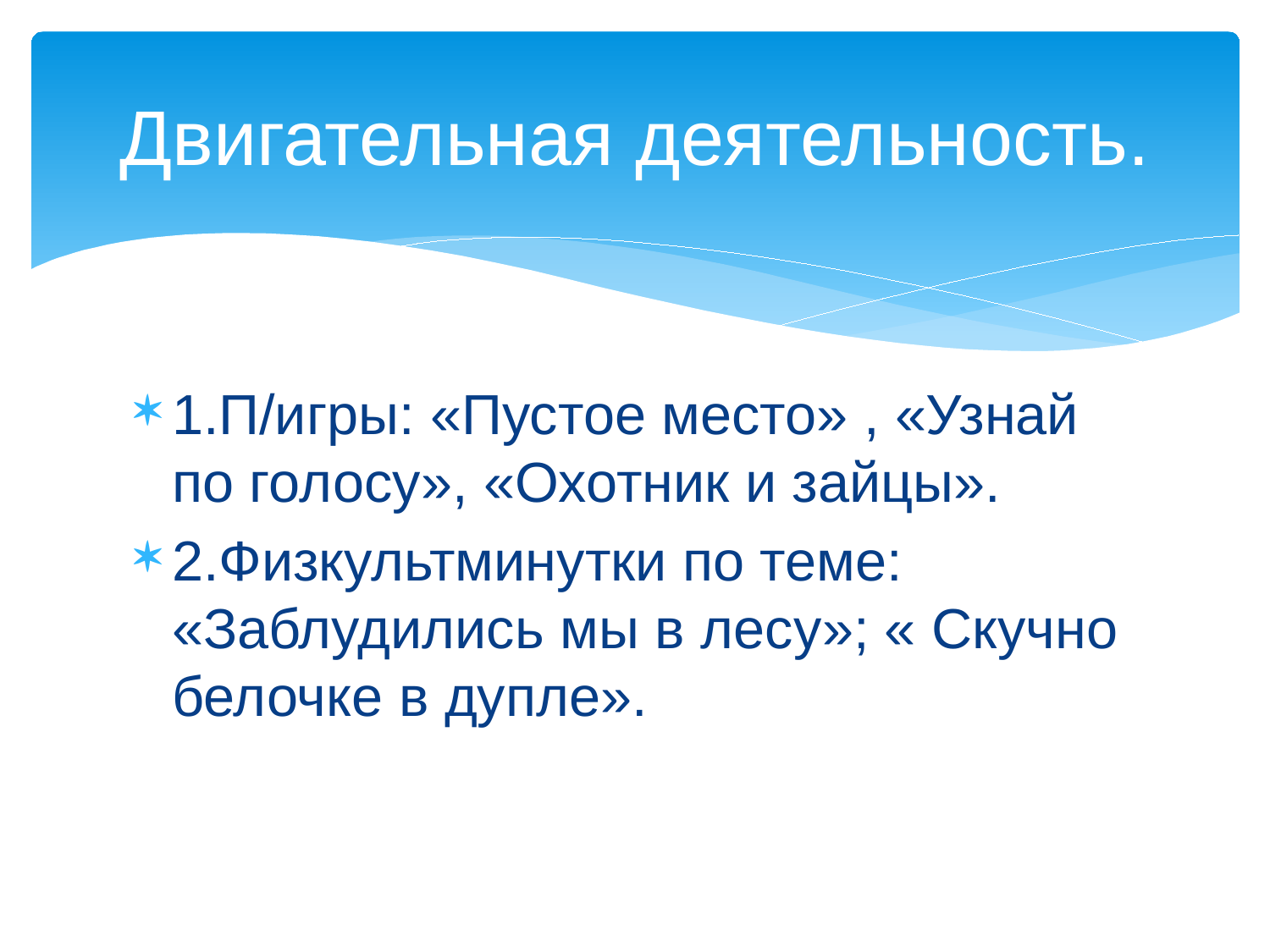

# Двигательная деятельность.
1.П/игры: «Пустое место» , «Узнай по голосу», «Охотник и зайцы».
2.Физкультминутки по теме: «Заблудились мы в лесу»; « Скучно белочке в дупле».